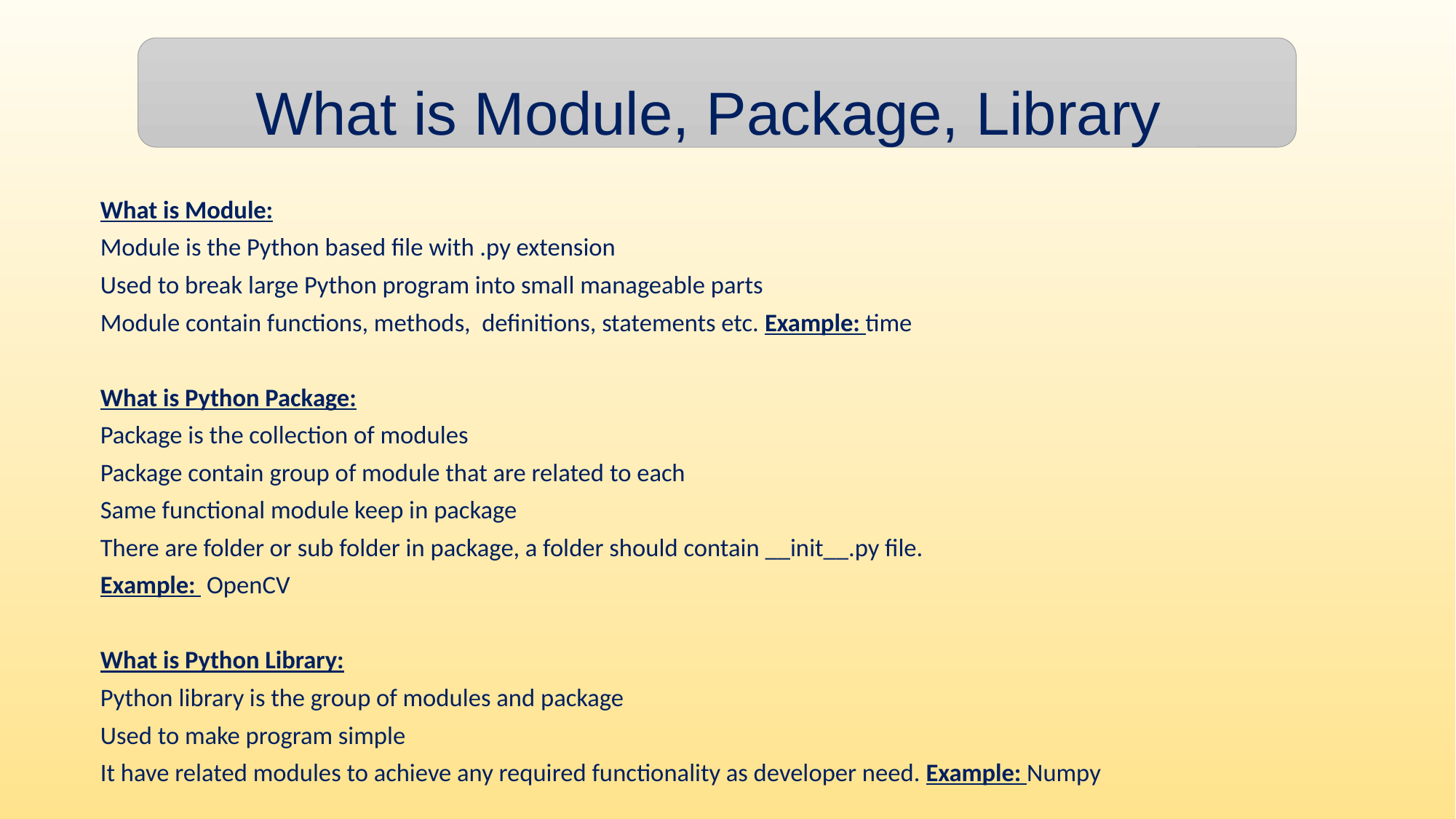

What is Module, Package, Library
What is Module:
Module is the Python based file with .py extension
Used to break large Python program into small manageable parts
Module contain functions, methods,  definitions, statements etc. Example: time

What is Python Package:
Package is the collection of modules
Package contain group of module that are related to each
Same functional module keep in package
There are folder or sub folder in package, a folder should contain __init__.py file.
Example:  OpenCV

What is Python Library:
Python library is the group of modules and package
Used to make program simple
It have related modules to achieve any required functionality as developer need. Example: Numpy